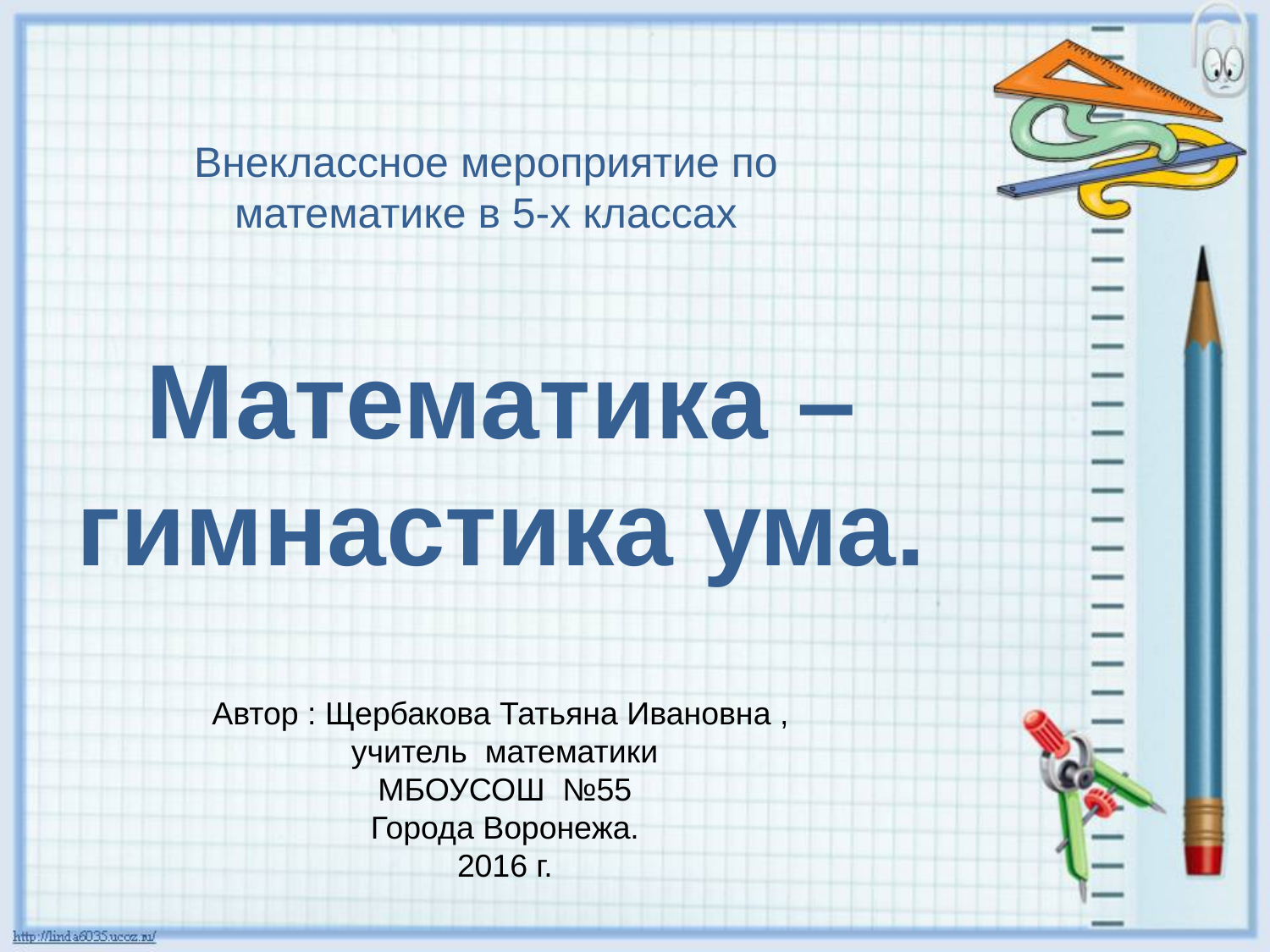

Внеклассное мероприятие по математике в 5-х классах
Математика – гимнастика ума.
Автор : Щербакова Татьяна Ивановна ,
учитель  математики
МБОУСОШ  №55
Города Воронежа.
2016 г.